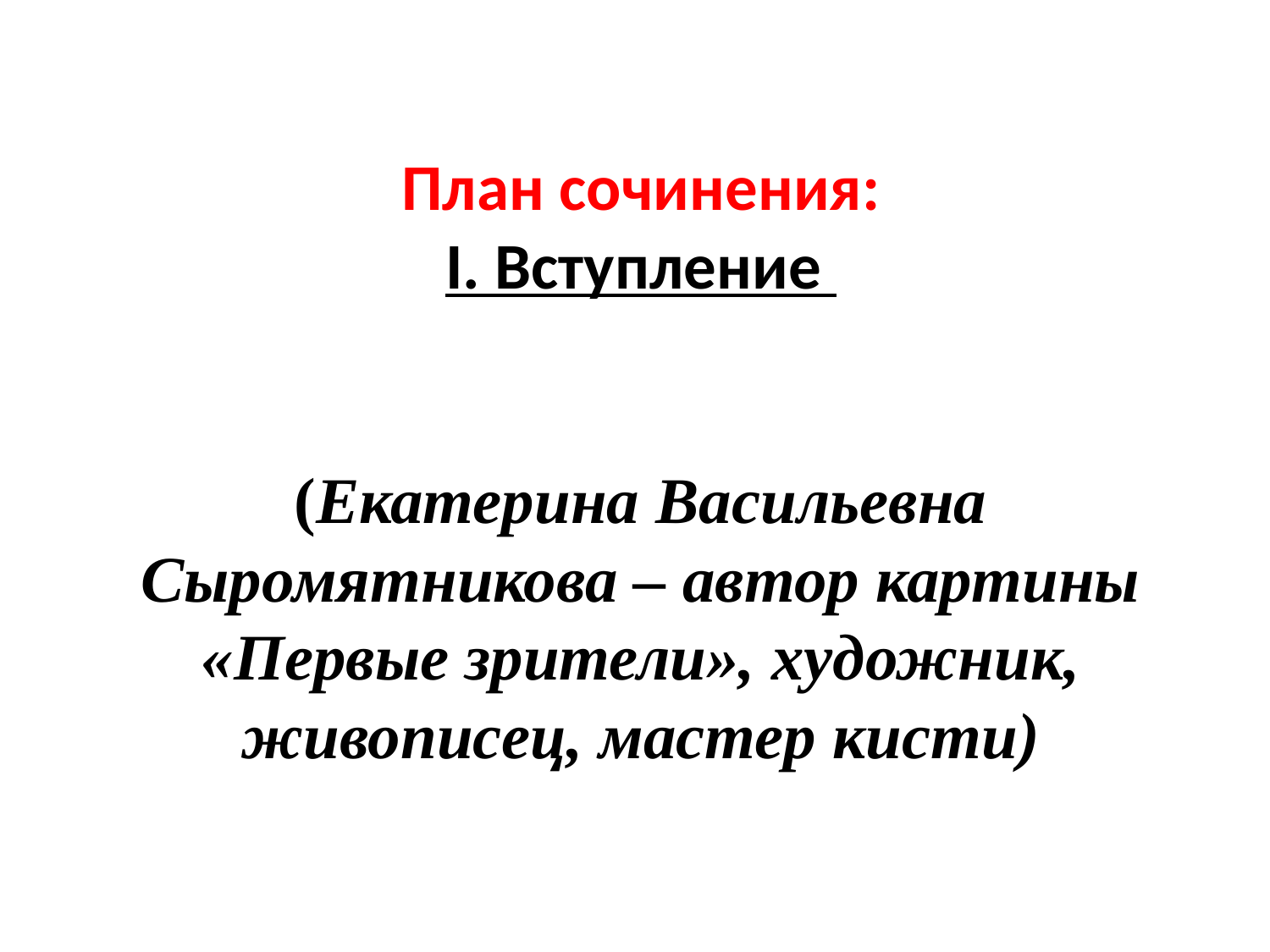

# План сочинения: I. Вступление (Екатерина Васильевна Сыромятникова – автор картины «Первые зрители», художник, живописец, мастер кисти)